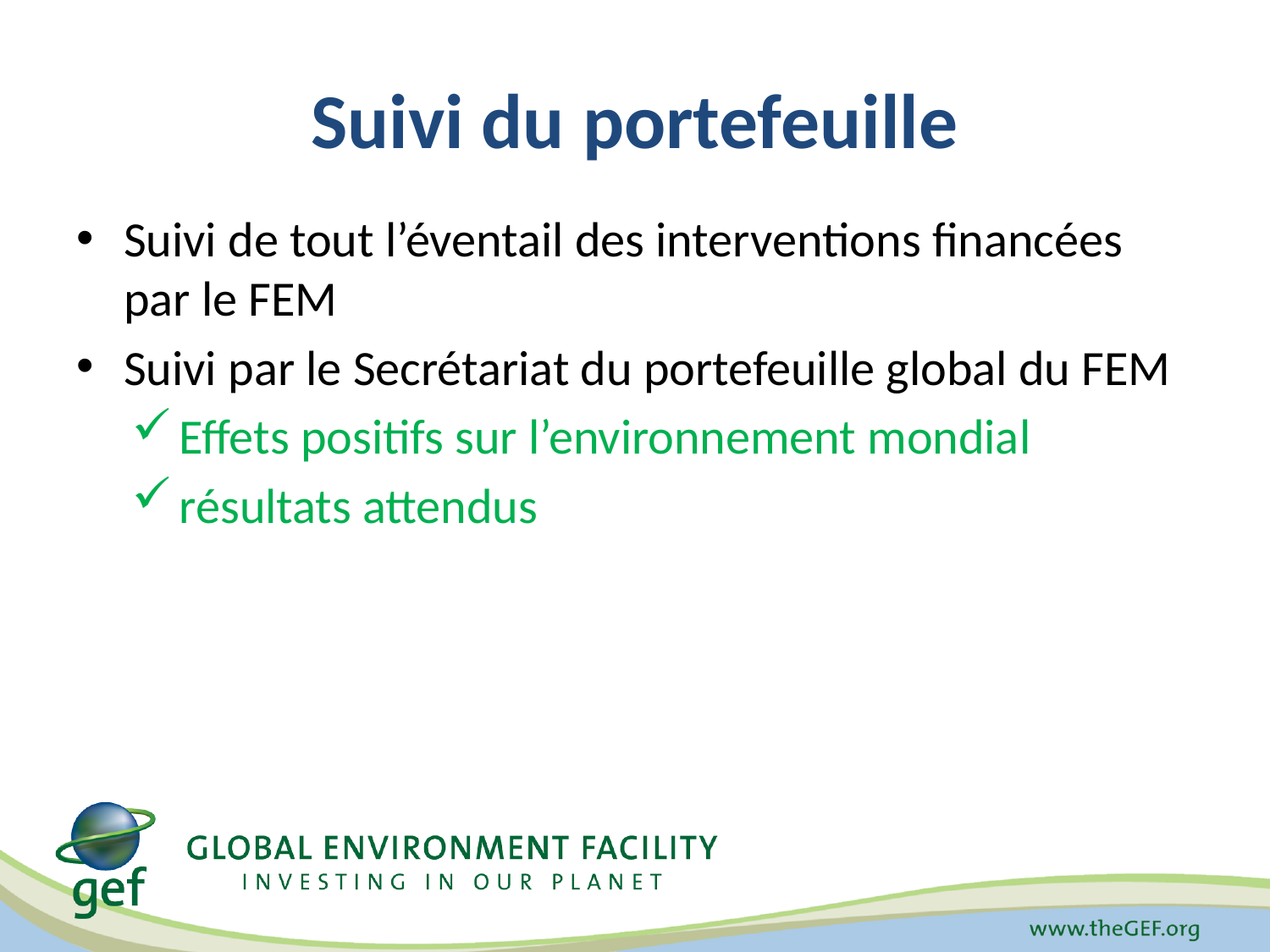

# Suivi du portefeuille
Suivi de tout l’éventail des interventions financées par le FEM
Suivi par le Secrétariat du portefeuille global du FEM
Effets positifs sur l’environnement mondial
résultats attendus